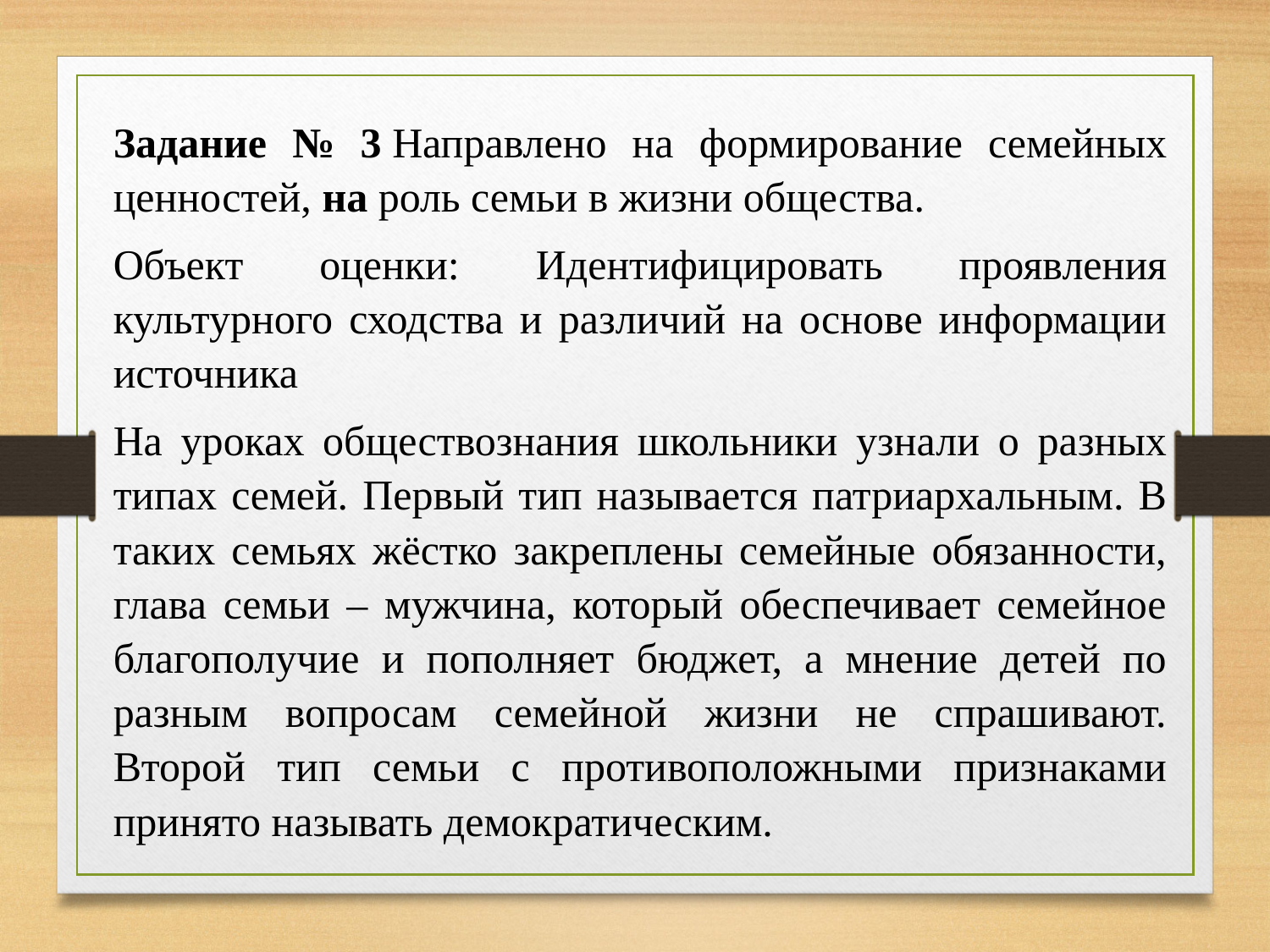

Задание № 3 Направлено на формирование семейных ценностей, на роль семьи в жизни общества.
Объект оценки: Идентифицировать проявления культурного сходства и различий на основе информации источника
На уроках обществознания школьники узнали о разных типах семей. Первый тип называется патриархальным. В таких семьях жёстко закреплены семейные обязанности, глава семьи – мужчина, который обеспечивает семейное благополучие и пополняет бюджет, а мнение детей по разным вопросам семейной жизни не спрашивают. Второй тип семьи с противоположными признаками принято называть демократическим.